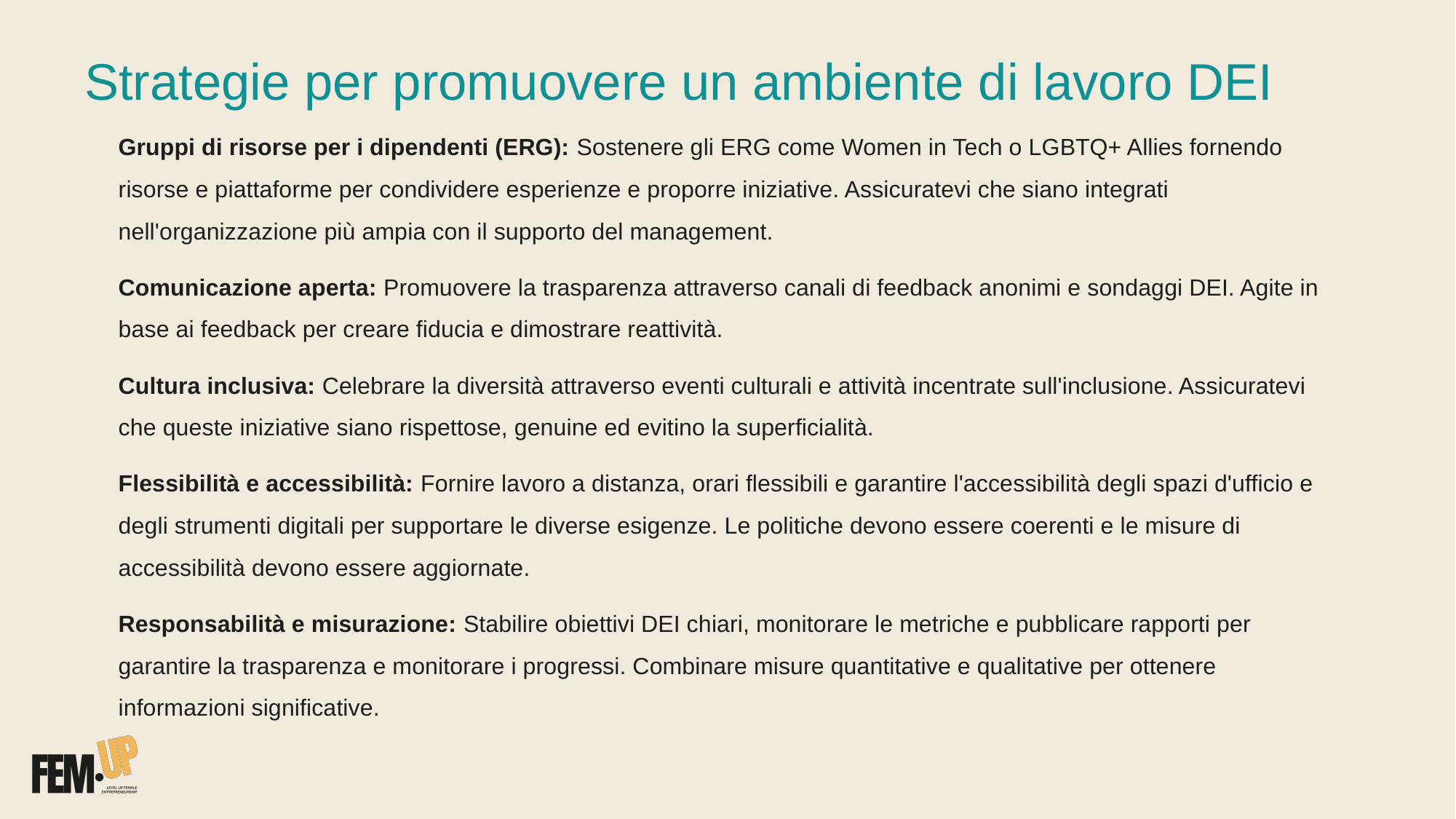

Strategie per promuovere un ambiente di lavoro DEI
Gruppi di risorse per i dipendenti (ERG): Sostenere gli ERG come Women in Tech o LGBTQ+ Allies fornendo risorse e piattaforme per condividere esperienze e proporre iniziative. Assicuratevi che siano integrati nell'organizzazione più ampia con il supporto del management.
Comunicazione aperta: Promuovere la trasparenza attraverso canali di feedback anonimi e sondaggi DEI. Agite in base ai feedback per creare fiducia e dimostrare reattività.
Cultura inclusiva: Celebrare la diversità attraverso eventi culturali e attività incentrate sull'inclusione. Assicuratevi che queste iniziative siano rispettose, genuine ed evitino la superficialità.
Flessibilità e accessibilità: Fornire lavoro a distanza, orari flessibili e garantire l'accessibilità degli spazi d'ufficio e degli strumenti digitali per supportare le diverse esigenze. Le politiche devono essere coerenti e le misure di accessibilità devono essere aggiornate.
Responsabilità e misurazione: Stabilire obiettivi DEI chiari, monitorare le metriche e pubblicare rapporti per garantire la trasparenza e monitorare i progressi. Combinare misure quantitative e qualitative per ottenere informazioni significative.